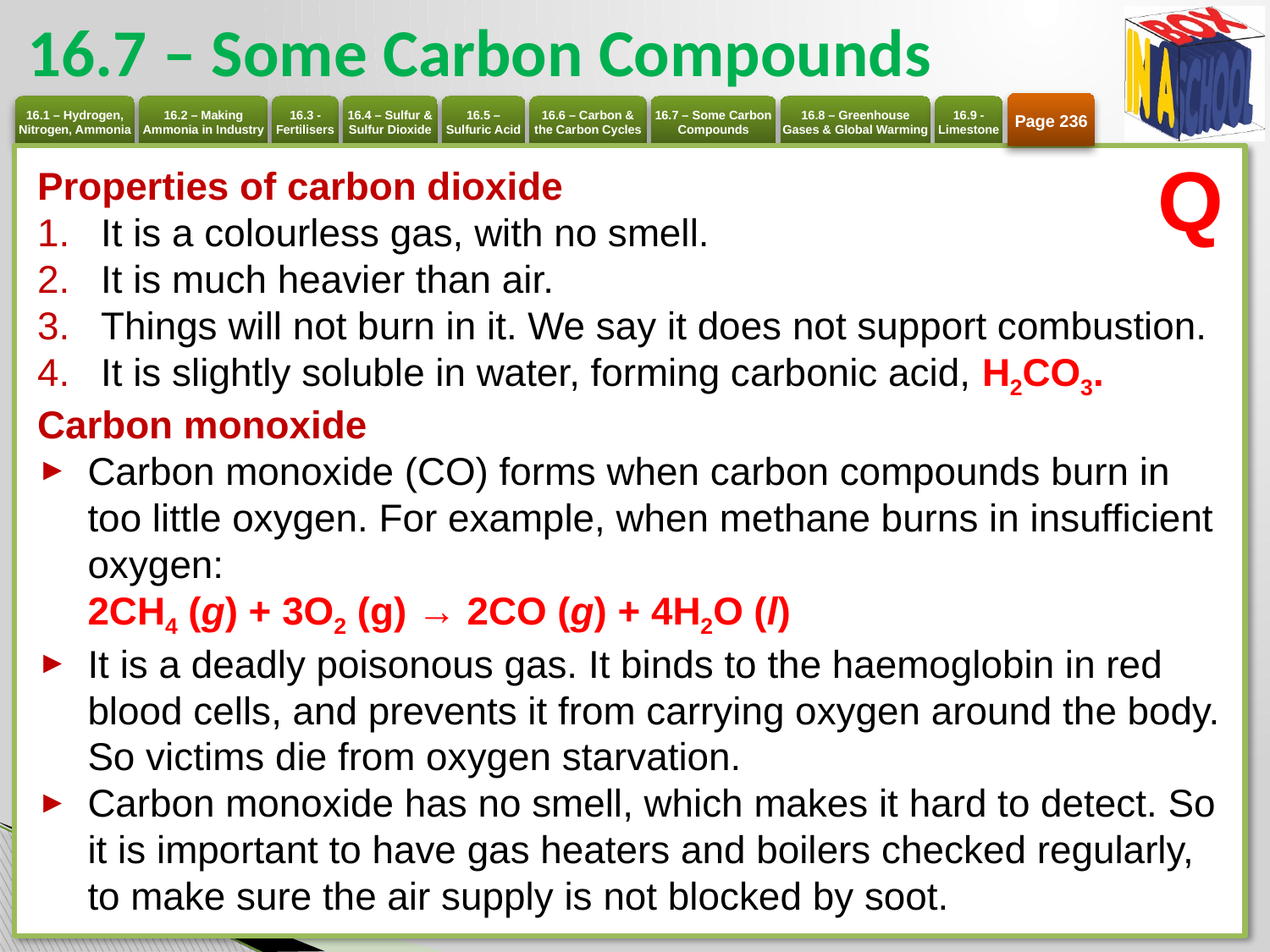

# 16.7 – Some Carbon Compounds
Page 236
Q
Properties of carbon dioxide
It is a colourless gas, with no smell.
It is much heavier than air.
Things will not burn in it. We say it does not support combustion.
It is slightly soluble in water, forming carbonic acid, H2CO3.
Carbon monoxide
Carbon monoxide (CO) forms when carbon compounds burn in too little oxygen. For example, when methane burns in insufficient oxygen:
2CH4 (g) + 3O2 (g) → 2CO (g) + 4H2O (l)
It is a deadly poisonous gas. It binds to the haemoglobin in red blood cells, and prevents it from carrying oxygen around the body. So victims die from oxygen starvation.
Carbon monoxide has no smell, which makes it hard to detect. So it is important to have gas heaters and boilers checked regularly, to make sure the air supply is not blocked by soot.